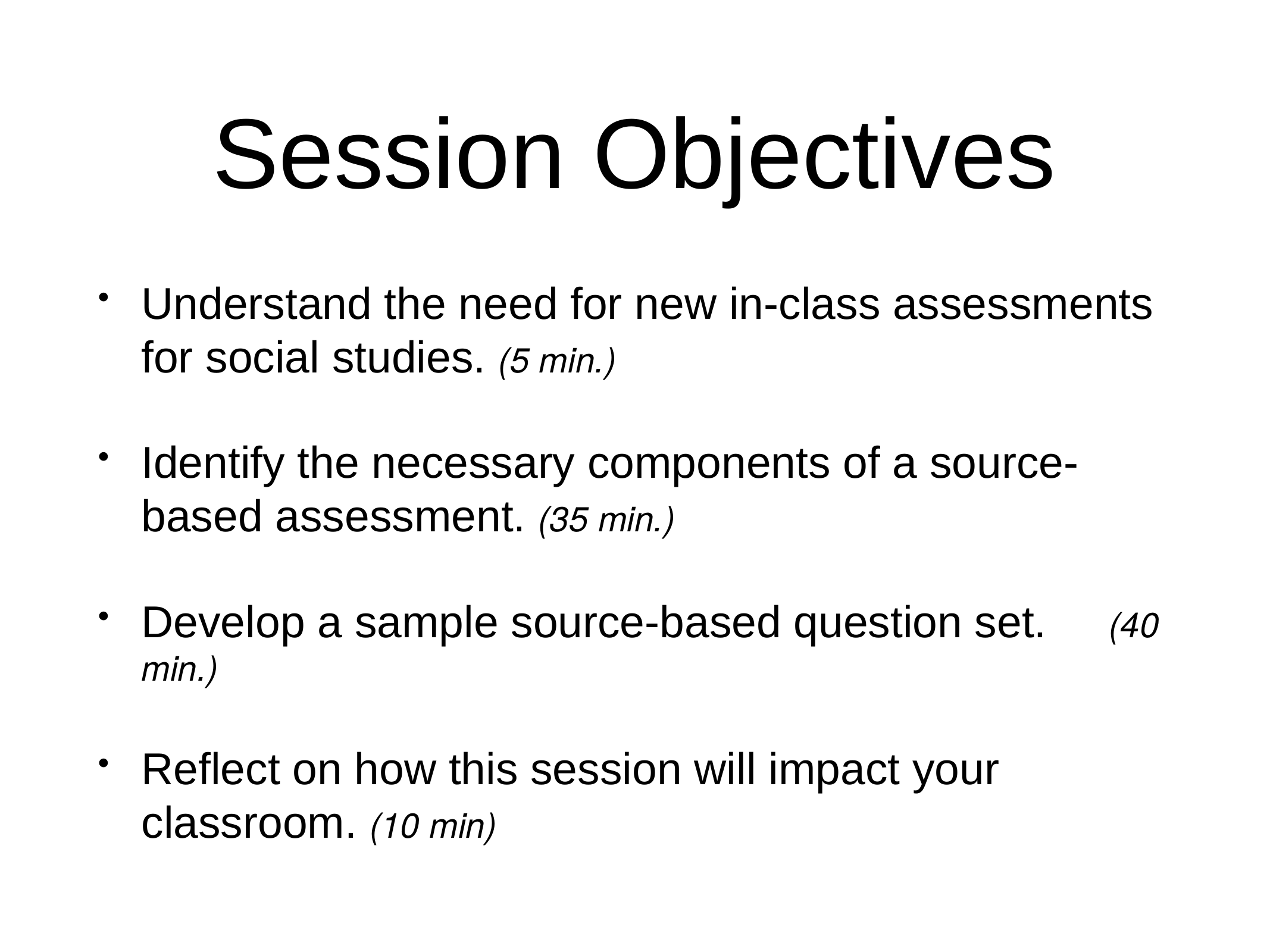

# Session Objectives
Understand the need for new in-class assessments for social studies. (5 min.)
Identify the necessary components of a source-based assessment. (35 min.)
Develop a sample source-based question set.     (40 min.)
Reflect on how this session will impact your classroom. (10 min)